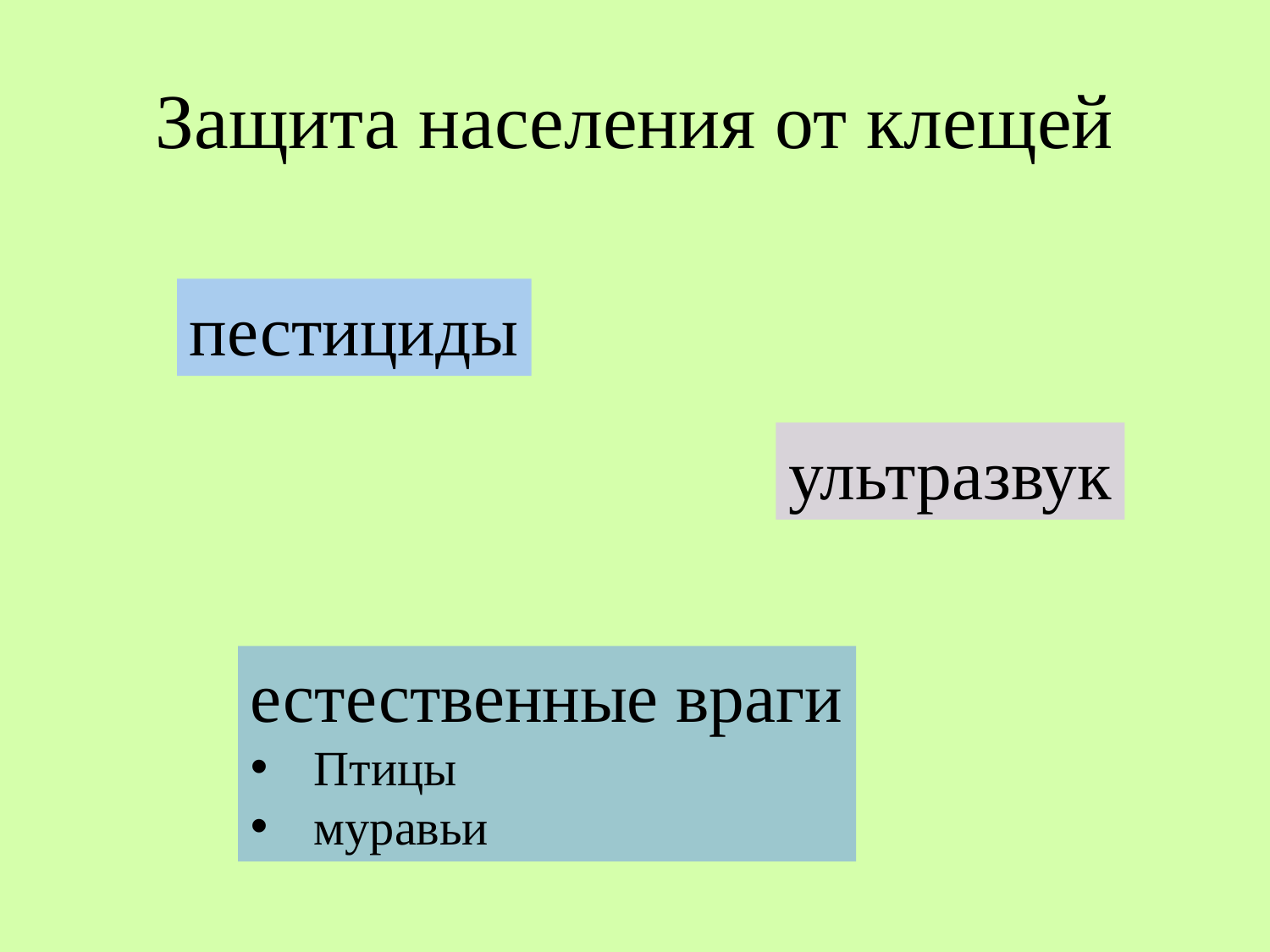

# Защита населения от клещей
пестициды
ультразвук
естественные враги
Птицы
муравьи